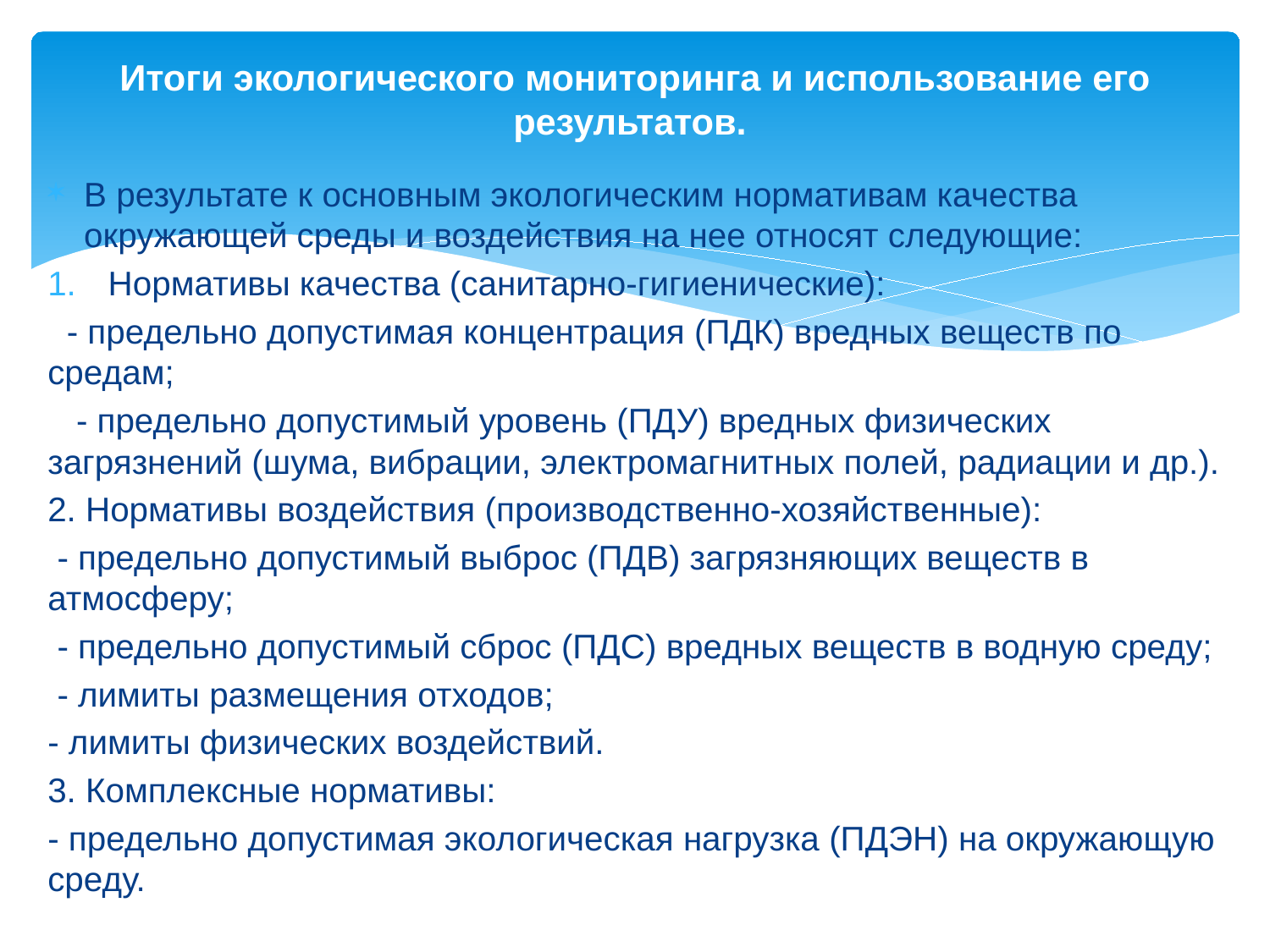

# Итоги экологического мониторинга и использование его результатов.
В результате к основным экологическим нормативам качества окружающей среды и воздействия на нее относят следующие:
Нормативы качества (санитарно-гигиенические):
  - предельно допустимая концентрация (ПДК) вредных веществ по средам;
   - предельно допустимый уровень (ПДУ) вредных физических загрязнений (шума, вибрации, электромагнитных полей, радиации и др.).
2. Нормативы воздействия (производственно-хозяйственные):
 - предельно допустимый выброс (ПДВ) загрязняющих веществ в атмосферу;
 - предельно допустимый сброс (ПДС) вредных веществ в водную среду;
 - лимиты размещения отходов;
- лимиты физических воздействий.
3. Комплексные нормативы:
- предельно допустимая экологическая нагрузка (ПДЭН) на окружающую среду.